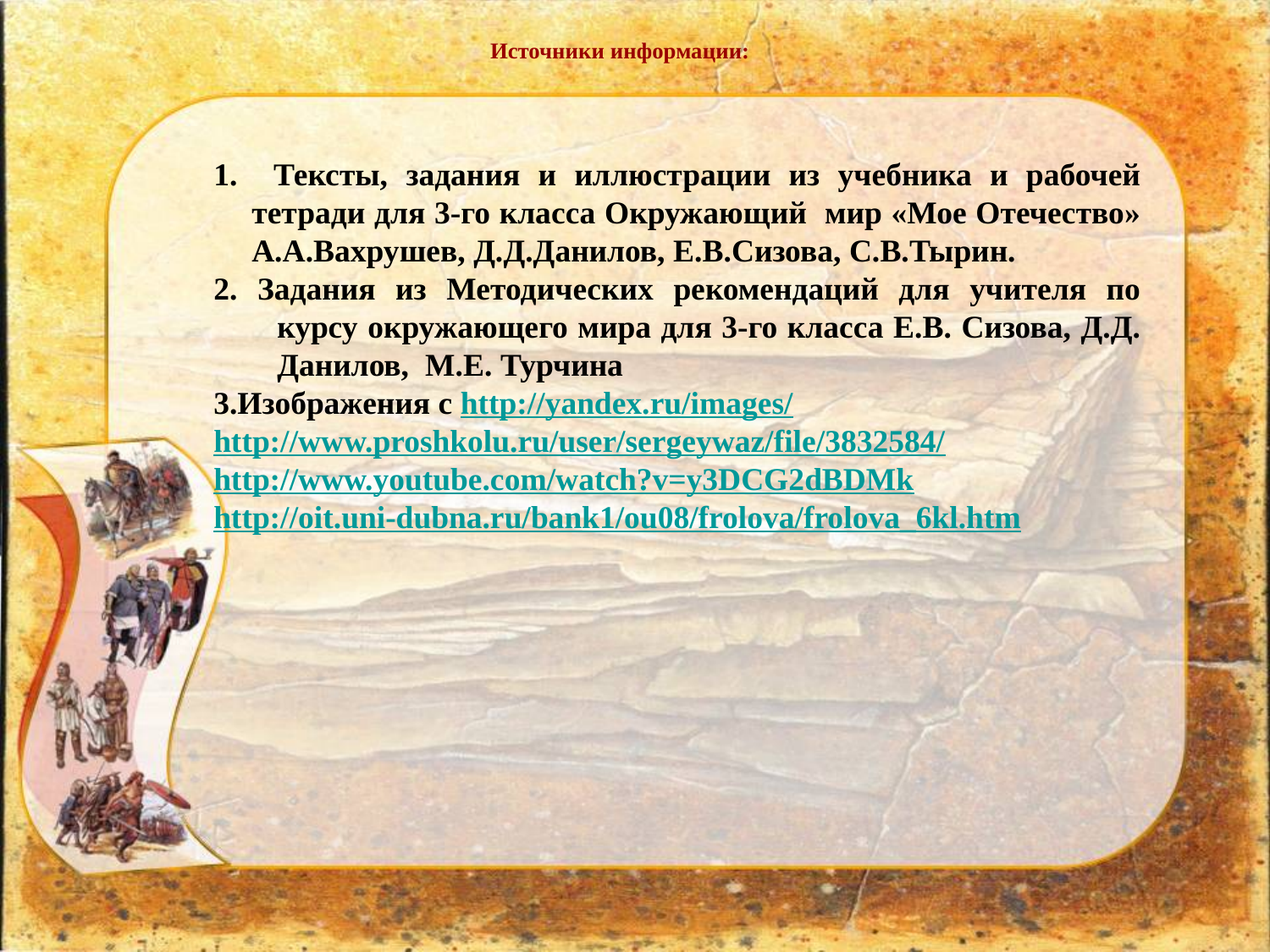

# Источники информации:
1.  Тексты, задания и иллюстрации из учебника и рабочей тетради для 3-го класса Окружающий  мир «Мое Отечество» А.А.Вахрушев, Д.Д.Данилов, Е.В.Сизова, С.В.Тырин.
2. Задания из Методических рекомендаций для учителя по курсу окружающего мира для 3-го класса Е.В. Сизова, Д.Д. Данилов,  М.Е. Турчина
3.Изображения с http://yandex.ru/images/
http://www.proshkolu.ru/user/sergeywaz/file/3832584/
http://www.youtube.com/watch?v=y3DCG2dBDMk
http://oit.uni-dubna.ru/bank1/ou08/frolova/frolova_6kl.htm